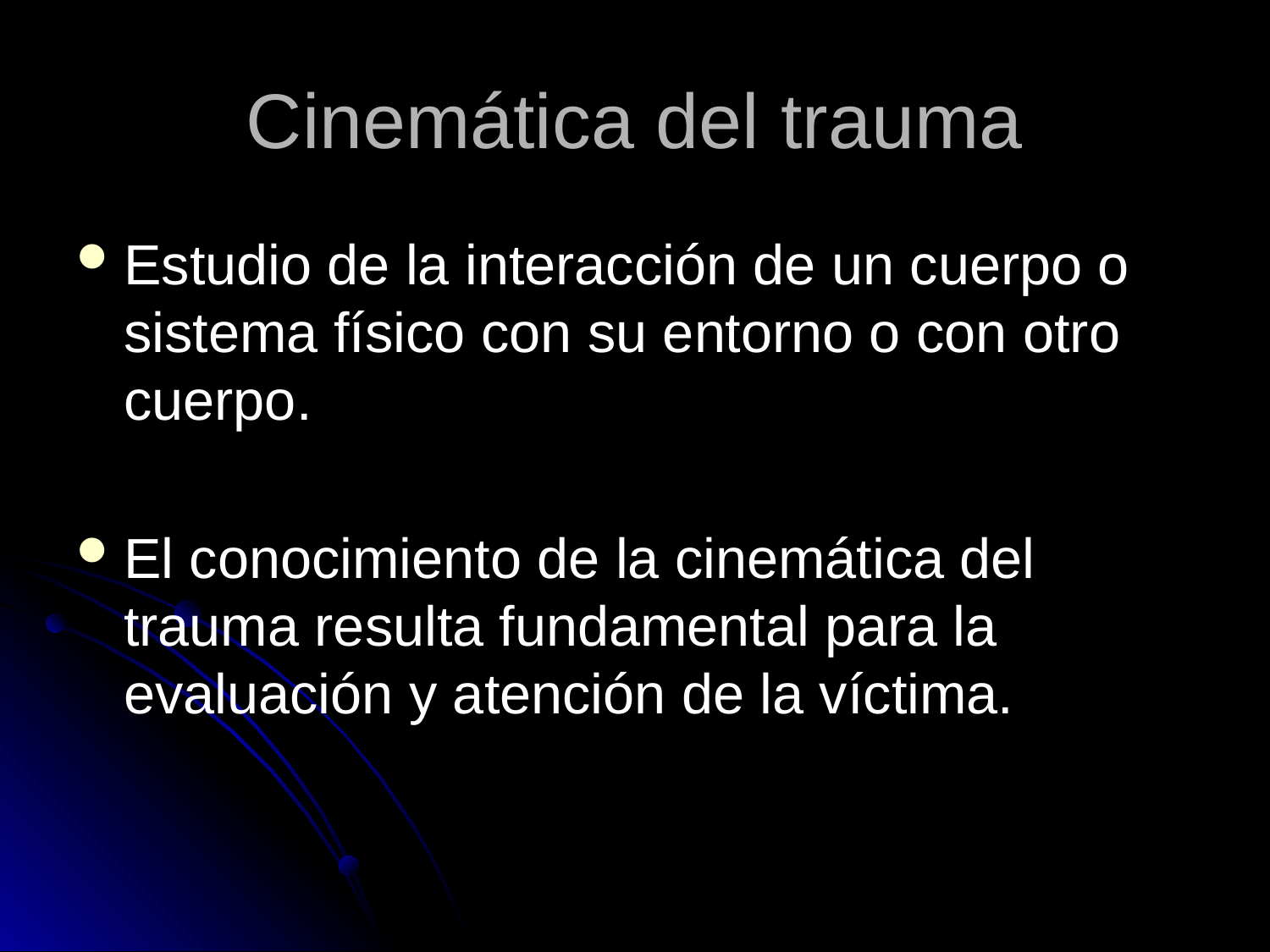

# Cinemática del trauma
Estudio de la interacción de un cuerpo o sistema físico con su entorno o con otro cuerpo.

El conocimiento de la cinemática del trauma resulta fundamental para la evaluación y atención de la víctima.